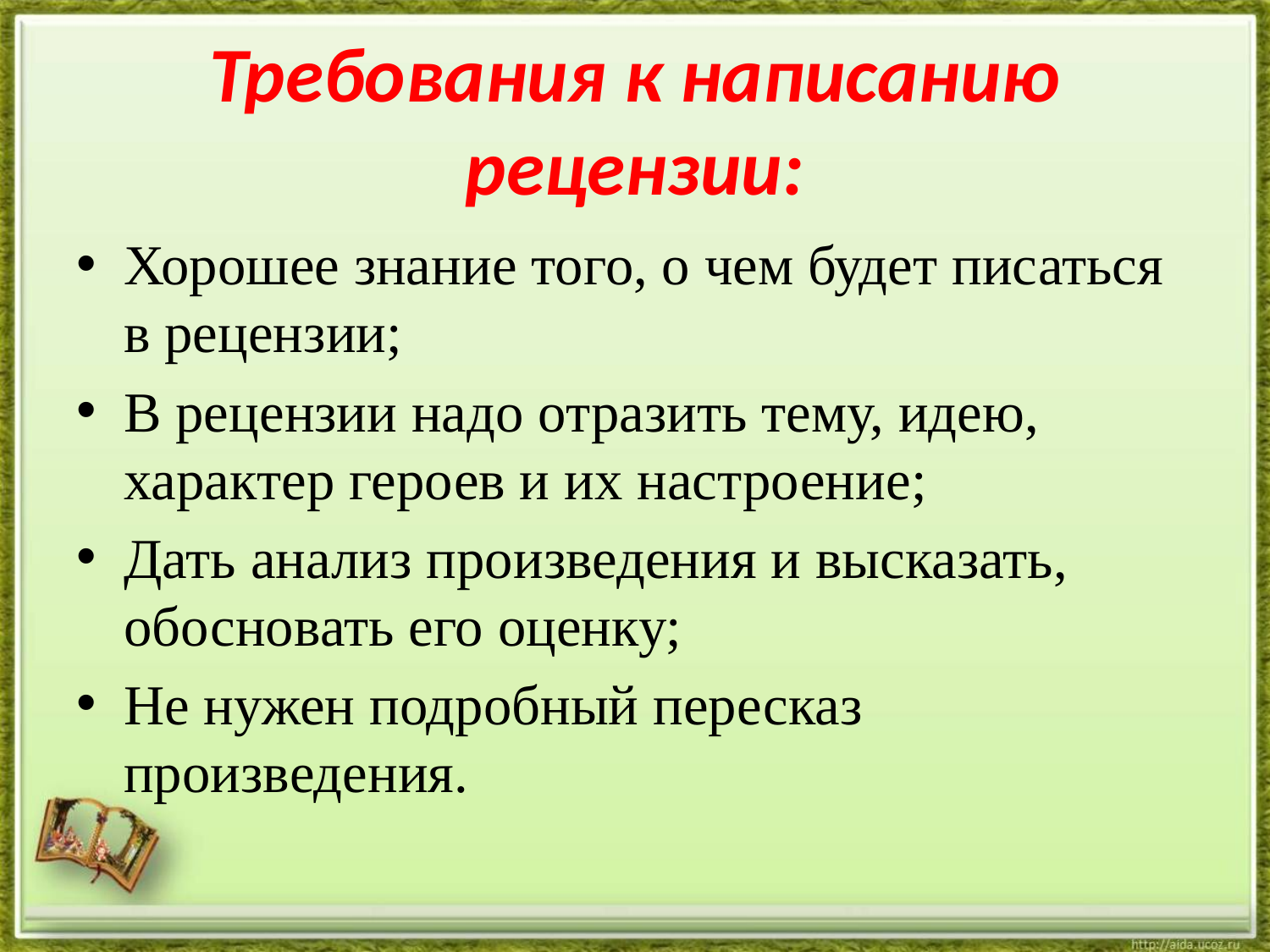

# Требования к написанию рецензии:
Хорошее знание того, о чем будет писаться в рецензии;
В рецензии надо отразить тему, идею, характер героев и их настроение;
Дать анализ произведения и высказать, обосновать его оценку;
Не нужен подробный пересказ произведения.